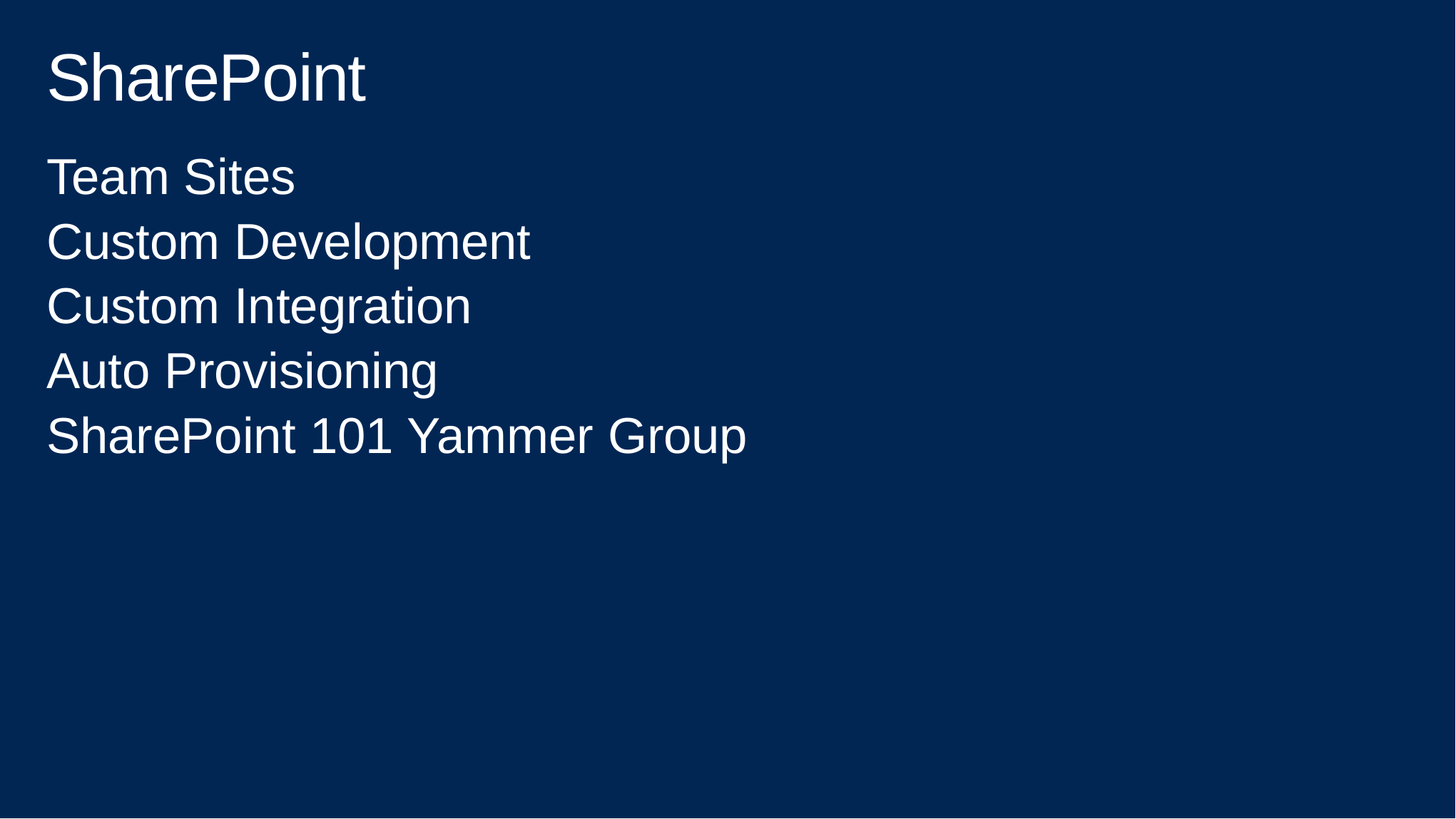

# SharePoint
Team Sites
Custom Development
Custom Integration
Auto Provisioning
SharePoint 101 Yammer Group